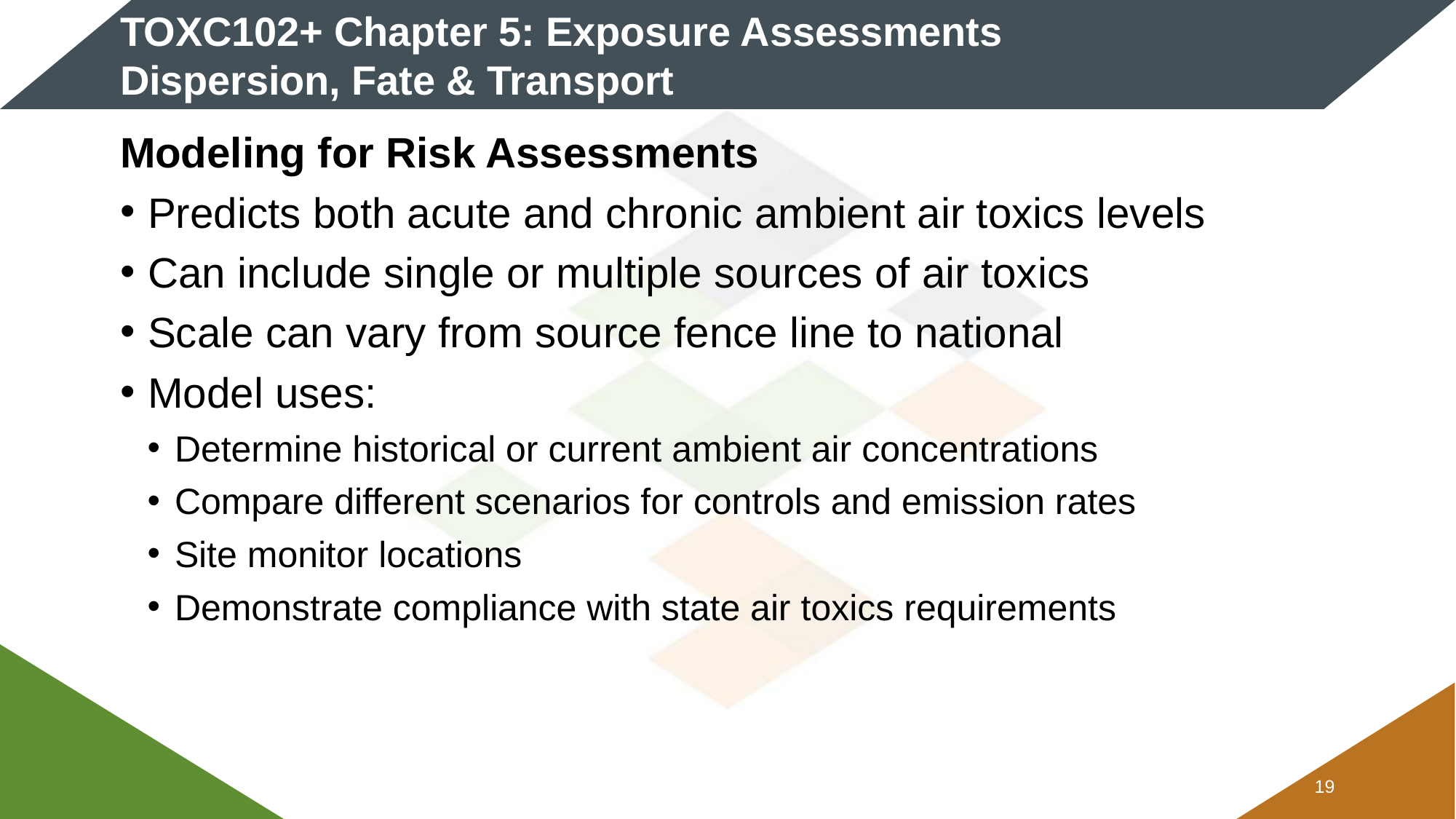

# TOXC102+ Chapter 5: Exposure Assessments Dispersion, Fate & Transport
Modeling for Risk Assessments
Predicts both acute and chronic ambient air toxics levels
Can include single or multiple sources of air toxics
Scale can vary from source fence line to national
Model uses:
Determine historical or current ambient air concentrations
Compare different scenarios for controls and emission rates
Site monitor locations
Demonstrate compliance with state air toxics requirements
19